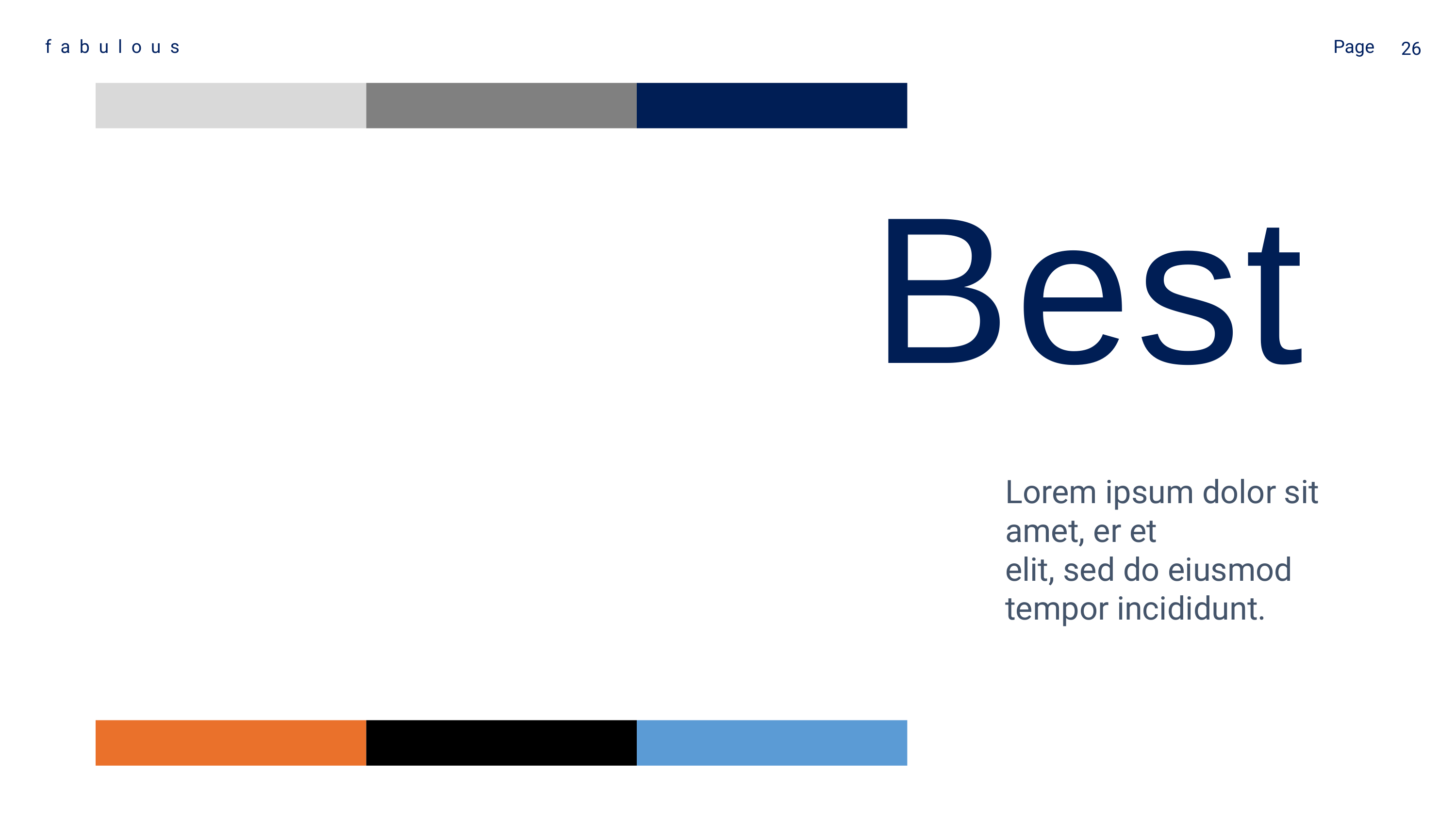

Best

Lorem ipsum dolor sit amet, er et
elit, sed do eiusmod tempor incididunt.